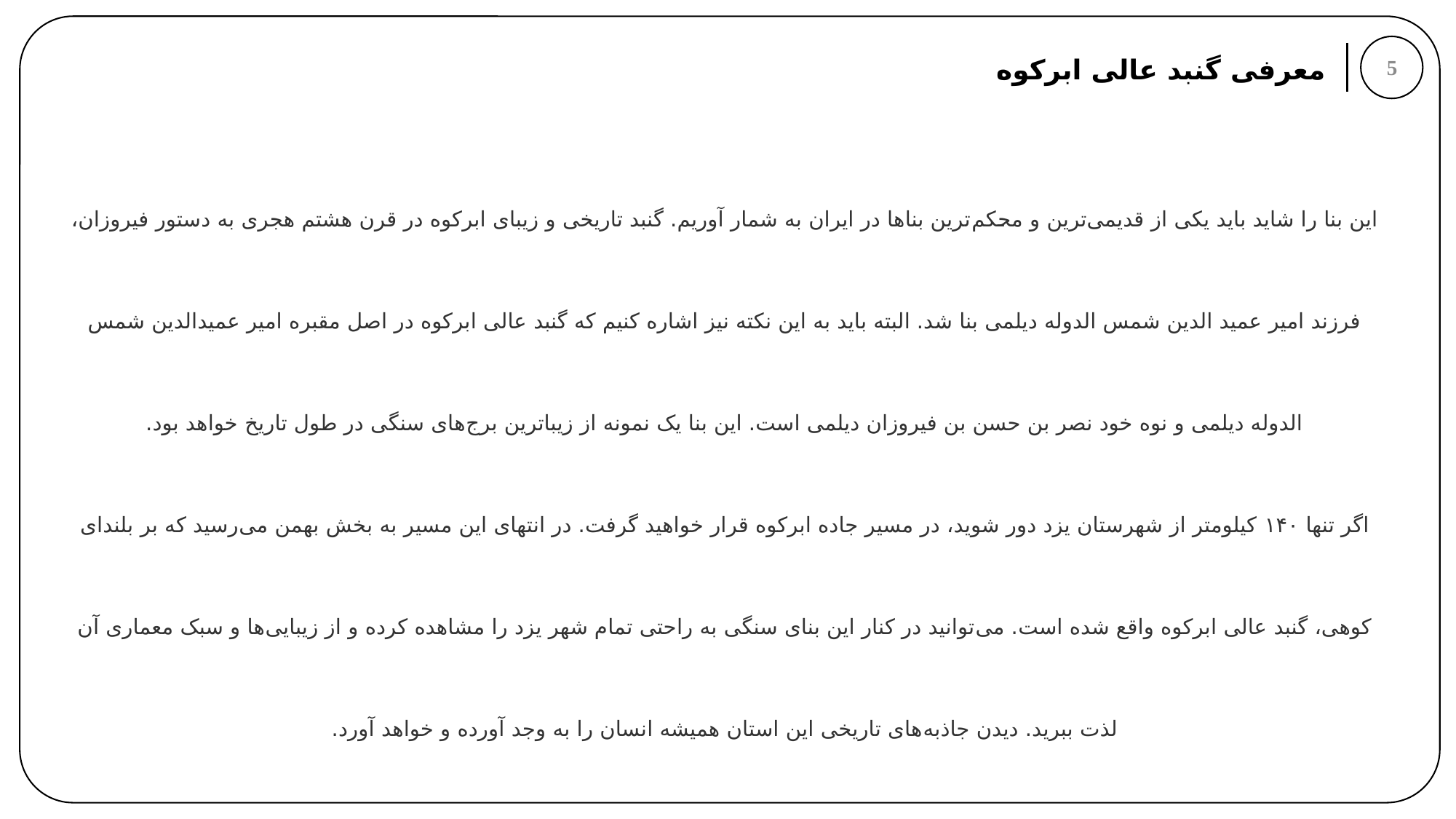

5
معرفی گنبد عالی ابرکوه
این بنا را شاید باید یکی از قدیمی‌ترین و محکم‌ترین بناها در ایران به شمار آوریم. گنبد تاریخی و زیبای ابرکوه در قرن هشتم هجری به دستور فیروزان، فرزند امیر عمید الدین شمس الدوله دیلمی بنا شد. البته باید به این نکته نیز اشاره کنیم که گنبد عالی ابرکوه در اصل مقبره امیر عمیدالدین شمس الدوله دیلمی و نوه خود نصر بن حسن بن فیروزان دیلمی است. این بنا یک نمونه از زیباترین برج‌های سنگی در طول تاریخ خواهد بود.
اگر تنها ۱۴۰ کیلومتر از شهرستان یزد دور شوید، در مسیر جاده ابرکوه قرار خواهید گرفت. در انتهای این مسیر به بخش بهمن می‌رسید که بر بلندای کوهی، گنبد عالی ابرکوه واقع شده است. می‌توانید در کنار این بنای سنگی به راحتی تمام شهر یزد را مشاهده کرده و از زیبایی‌ها و سبک معماری آن لذت ببرید. دیدن جاذبه‌های تاریخی این استان همیشه انسان را به وجد آورده و خواهد آورد.